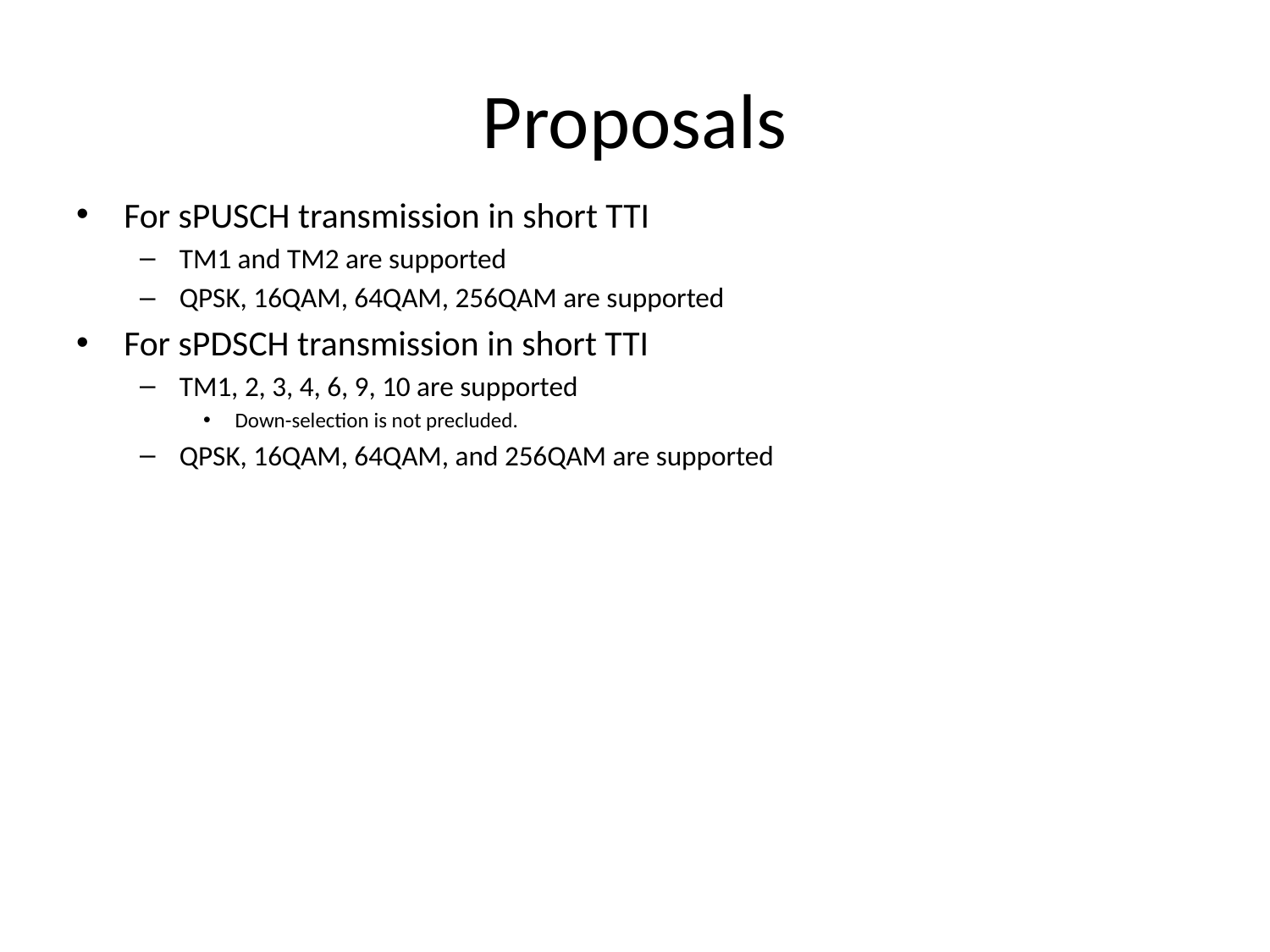

# Proposals
For sPUSCH transmission in short TTI
TM1 and TM2 are supported
QPSK, 16QAM, 64QAM, 256QAM are supported
For sPDSCH transmission in short TTI
TM1, 2, 3, 4, 6, 9, 10 are supported
Down-selection is not precluded.
QPSK, 16QAM, 64QAM, and 256QAM are supported